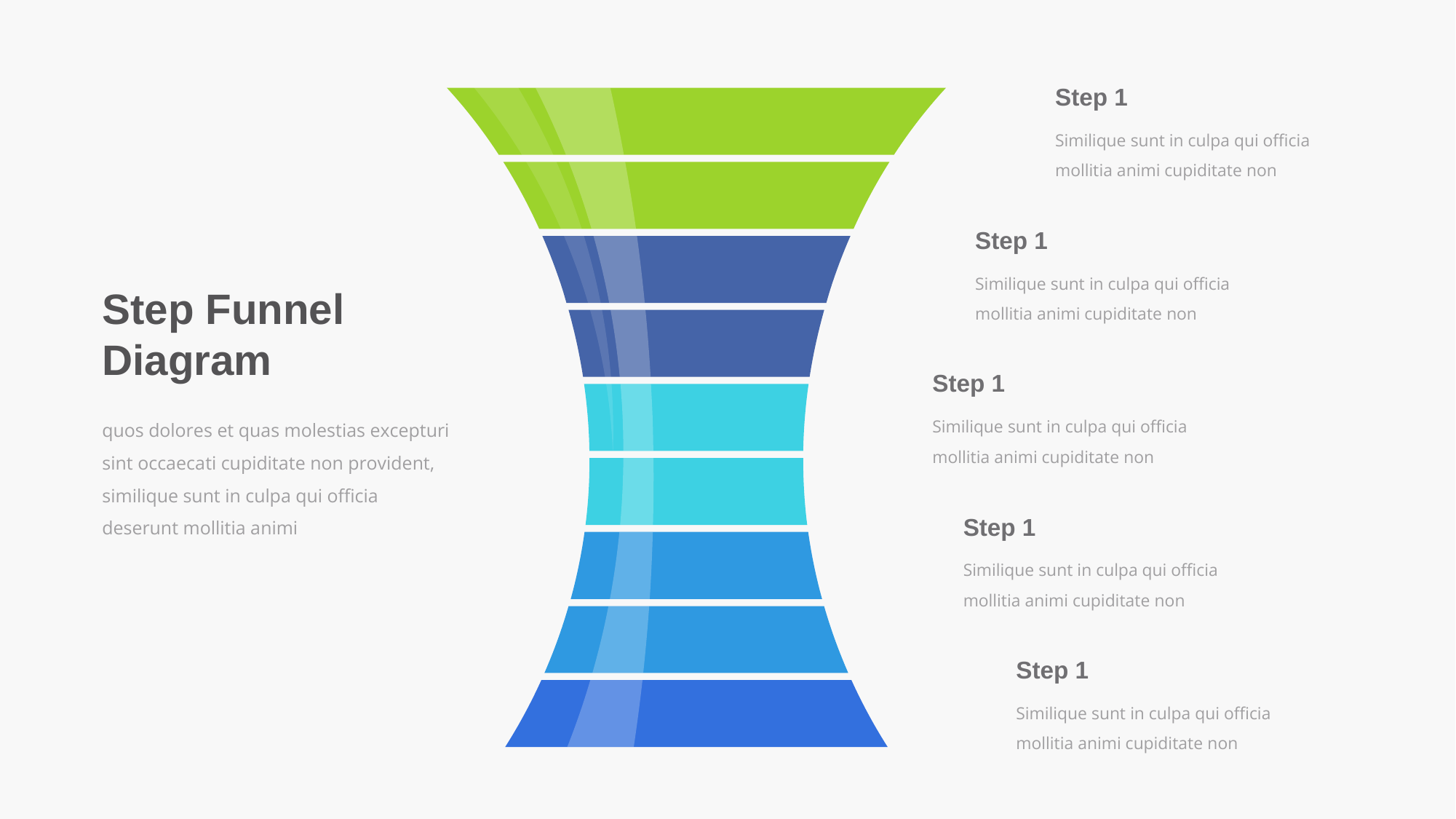

Step 1
Similique sunt in culpa qui officia mollitia animi cupiditate non

Step 1
Similique sunt in culpa qui officia mollitia animi cupiditate non
Step Funnel Diagram
quos dolores et quas molestias excepturi sint occaecati cupiditate non provident, similique sunt in culpa qui officia deserunt mollitia animi
Step 1
Similique sunt in culpa qui officia mollitia animi cupiditate non
Step 1
Similique sunt in culpa qui officia mollitia animi cupiditate non
Step 1
Similique sunt in culpa qui officia mollitia animi cupiditate non